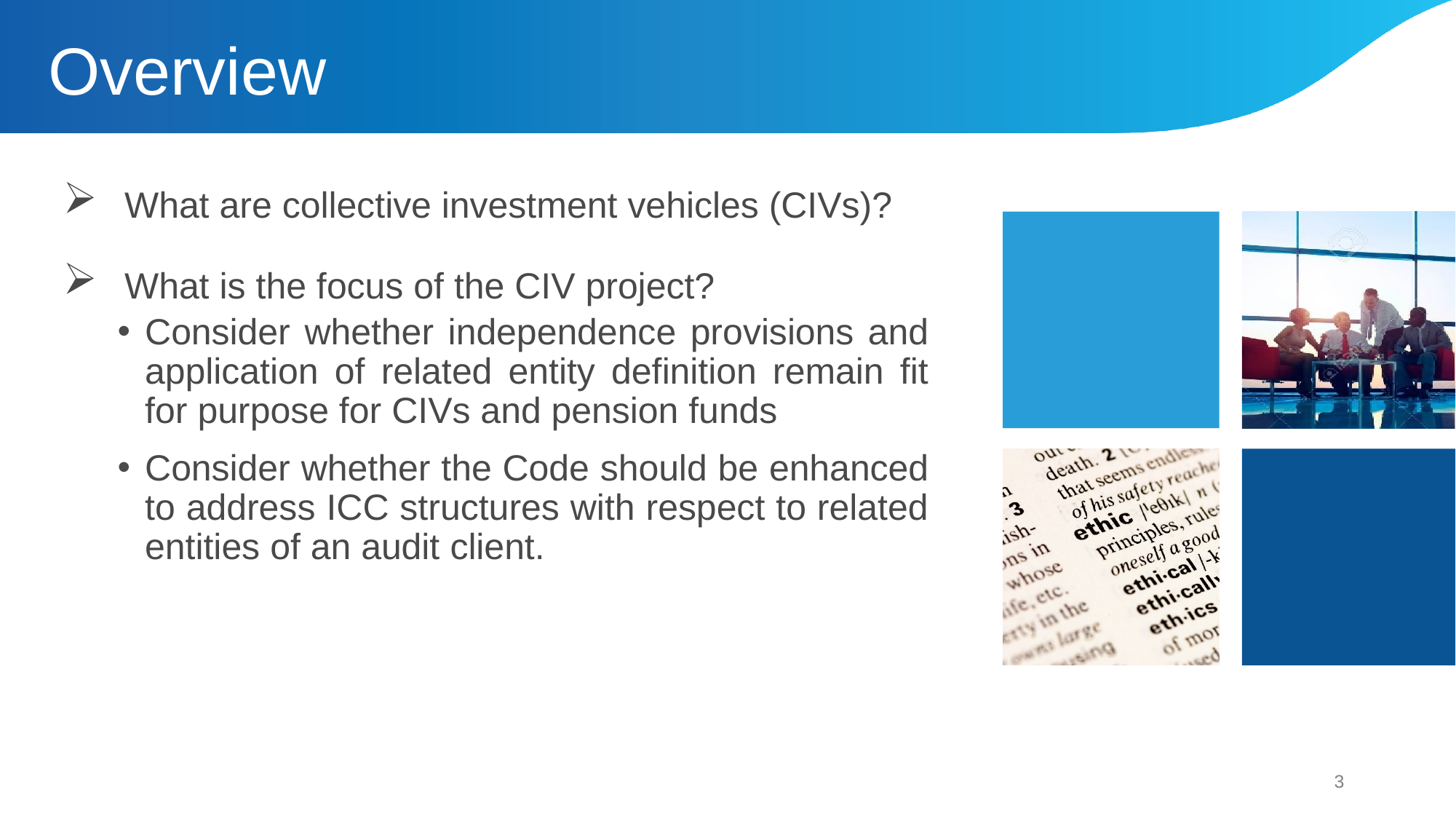

# Overview
What are collective investment vehicles (CIVs)?
What is the focus of the CIV project?
Consider whether independence provisions and application of related entity definition remain fit for purpose for CIVs and pension funds
Consider whether the Code should be enhanced to address ICC structures with respect to related entities of an audit client.
3